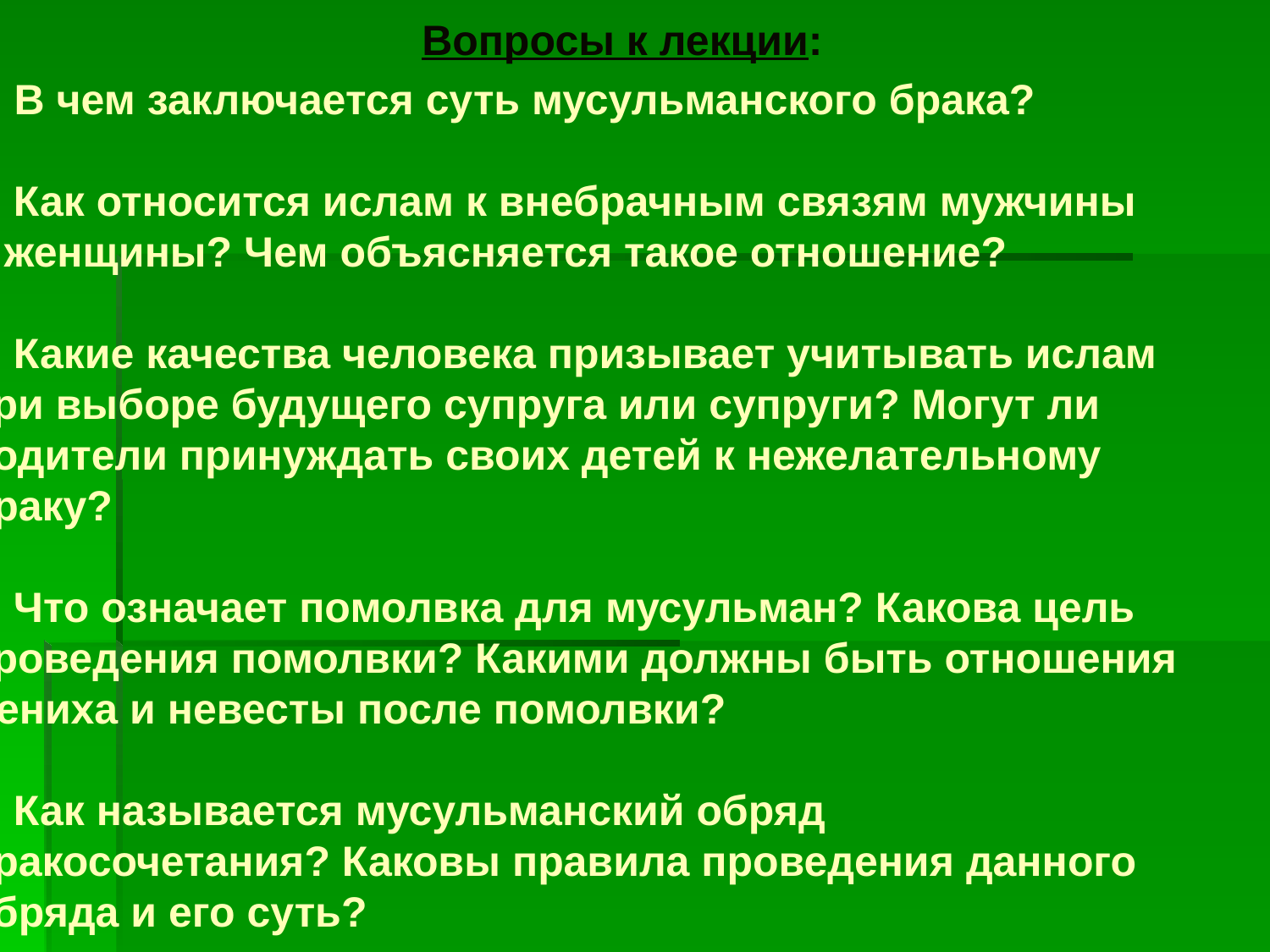

Вопросы к лекции:
В чем заключается суть мусульманского брака?

2. Как относится ислам к внебрачным связям мужчины
и женщины? Чем объясняется такое отношение?

3. Какие качества человека призывает учитывать ислам
при выборе будущего супруга или супруги? Могут ли
родители принуждать своих детей к нежелательному
браку?

4. Что означает помолвка для мусульман? Какова цель
проведения помолвки? Какими должны быть отношения
жениха и невесты после помолвки?

5. Как называется мусульманский обряд
бракосочетания? Каковы правила проведения данного
обряда и его суть?